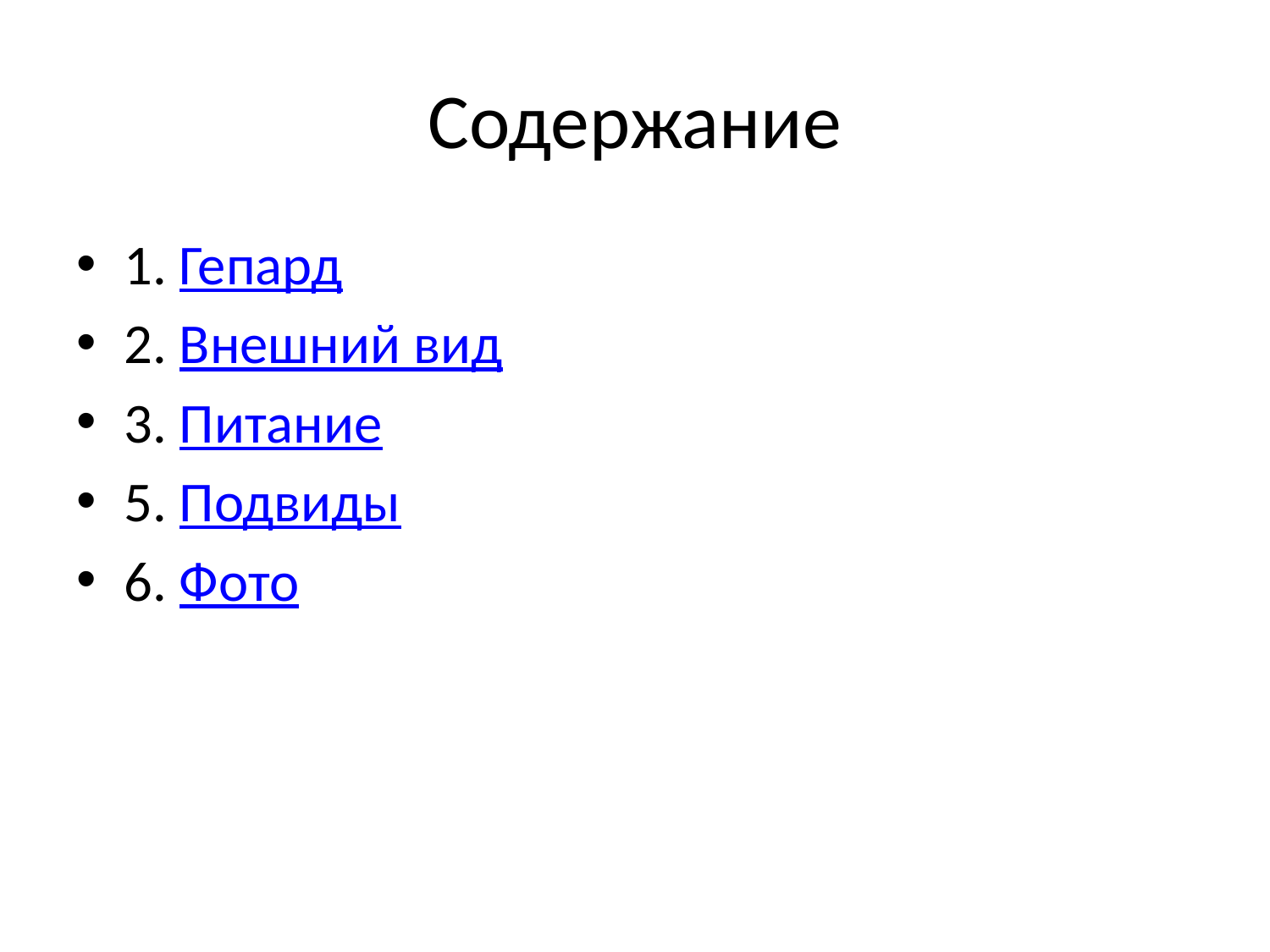

# Содержание
1. Гепард
2. Внешний вид
3. Питание
5. Подвиды
6. Фото